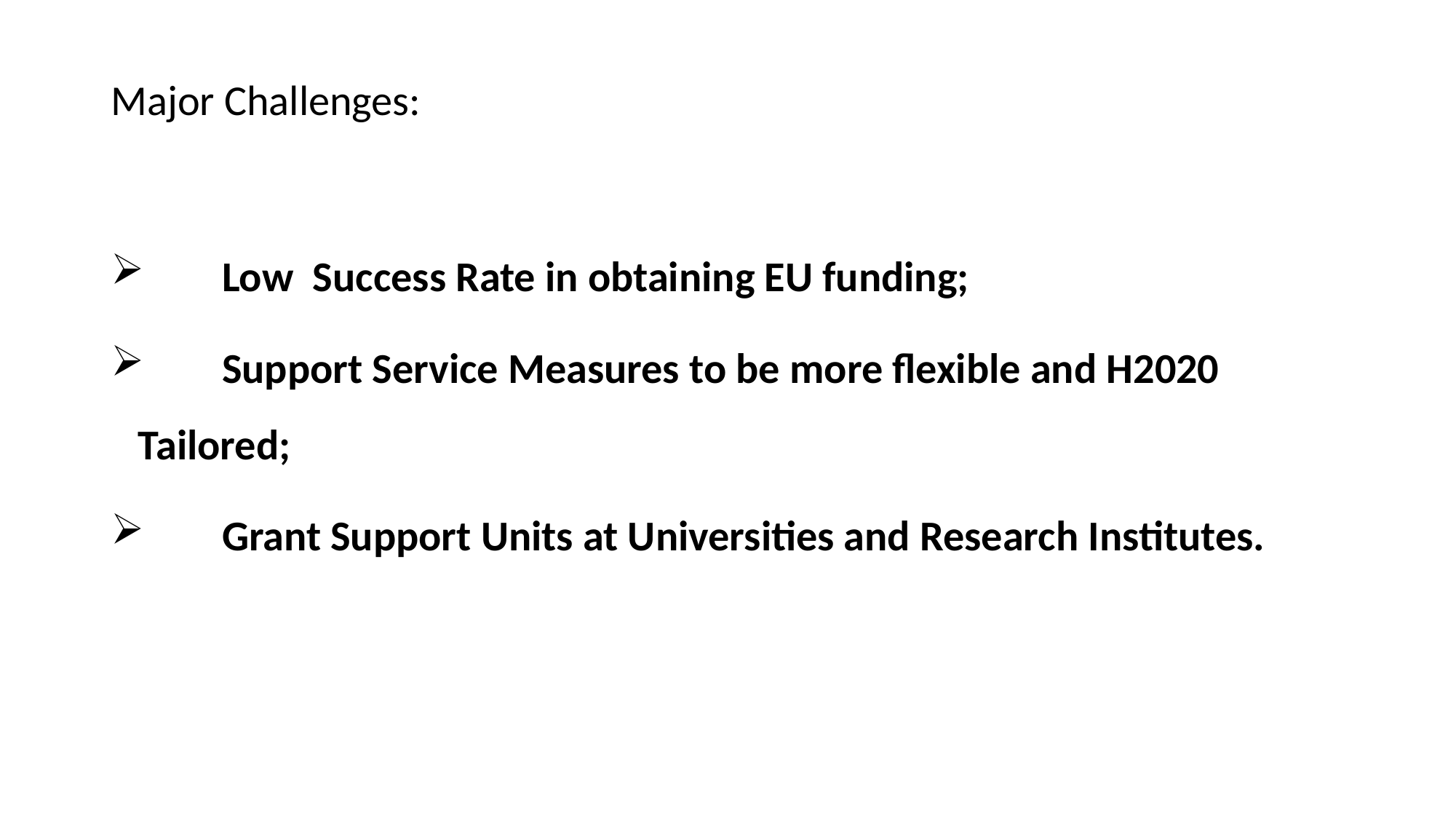

# Major Challenges:
        Low  Success Rate in obtaining EU funding;
        Support Service Measures to be more flexible and H2020    	Tailored;
        Grant Support Units at Universities and Research Institutes.